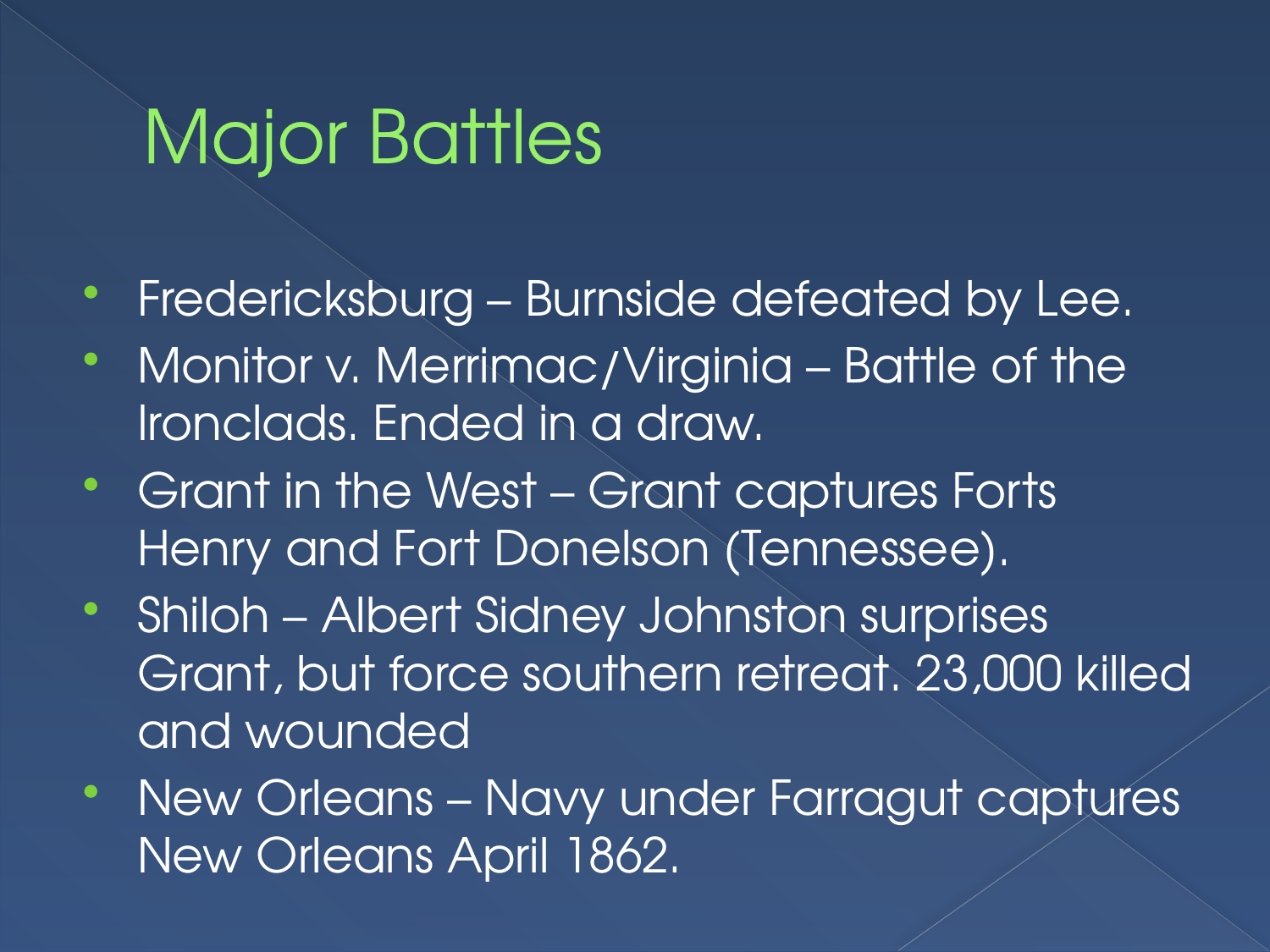

# Major Battles
Fredericksburg – Burnside defeated by Lee.
Monitor v. Merrimac/Virginia – Battle of the Ironclads. Ended in a draw.
Grant in the West – Grant captures Forts Henry and Fort Donelson (Tennessee).
Shiloh – Albert Sidney Johnston surprises Grant, but force southern retreat. 23,000 killed and wounded
New Orleans – Navy under Farragut captures New Orleans April 1862.